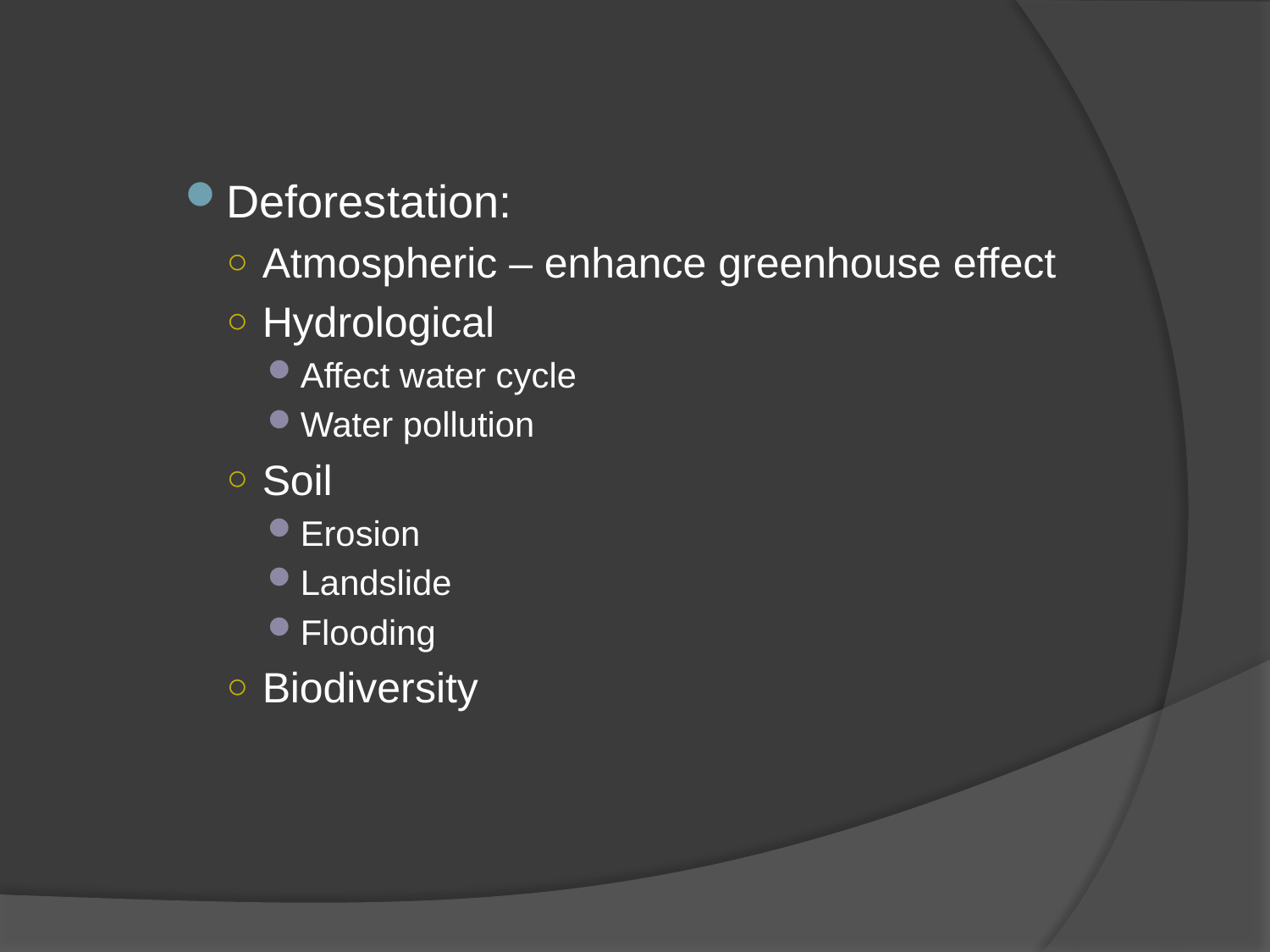

Deforestation:
Atmospheric – enhance greenhouse effect
Hydrological
Affect water cycle
Water pollution
Soil
Erosion
Landslide
Flooding
Biodiversity